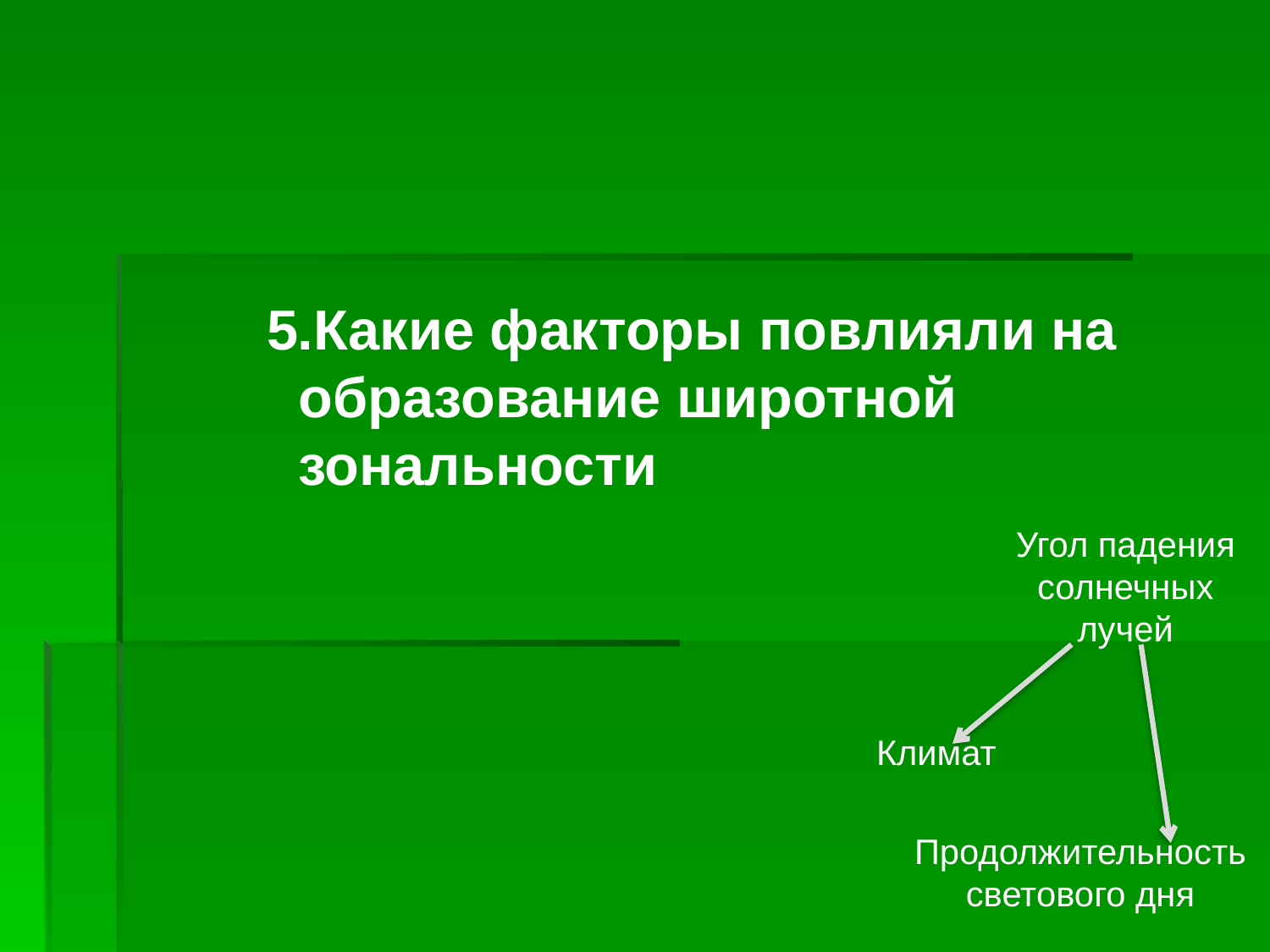

#

5.Какие факторы повлияли на образование широтной зональности

Угол падения
солнечных
лучей
Климат
Продолжительность
светового дня